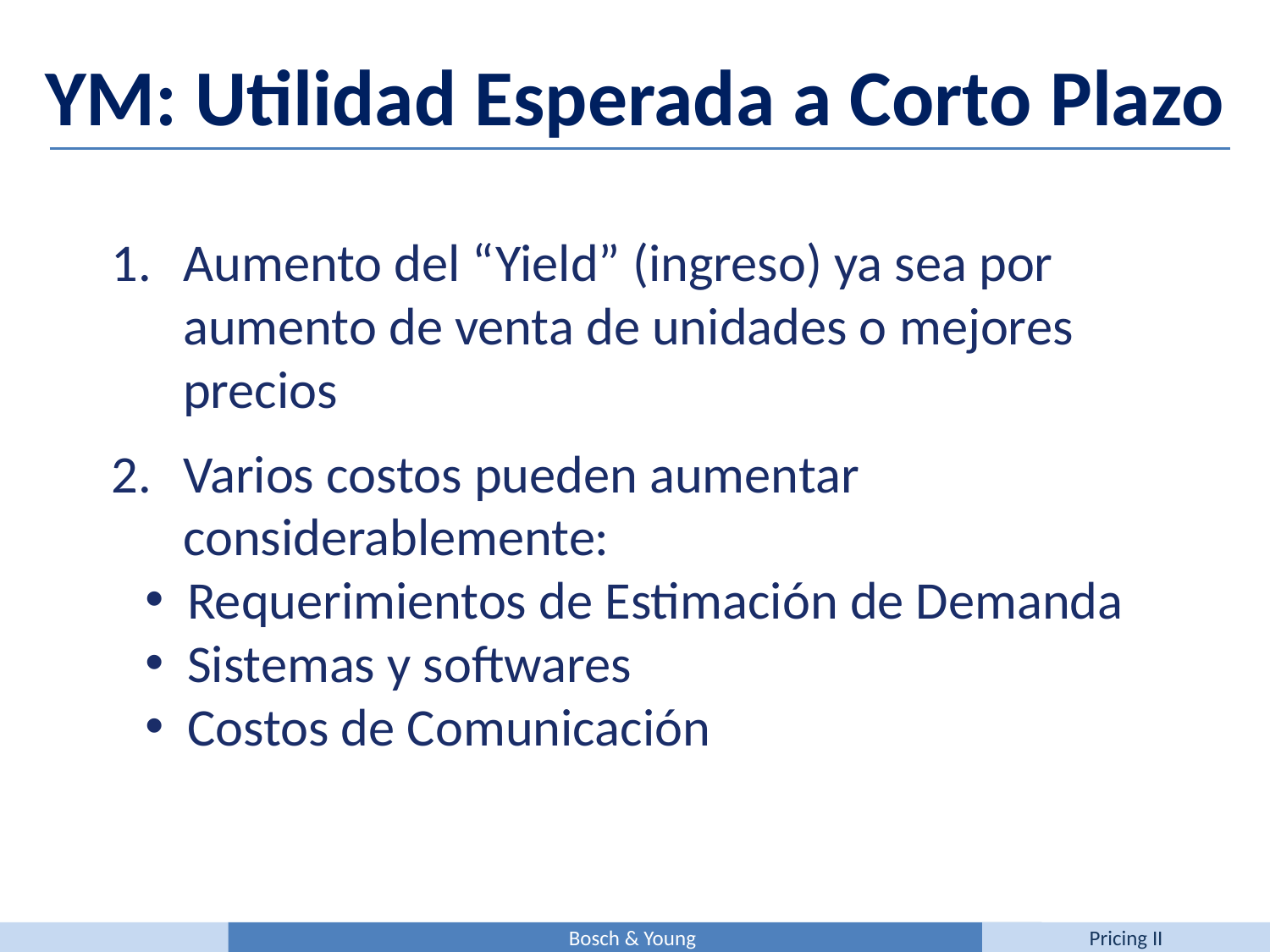

YM: Utilidad Esperada a Corto Plazo
Aumento del “Yield” (ingreso) ya sea por aumento de venta de unidades o mejores precios

Varios costos pueden aumentar considerablemente:
 Requerimientos de Estimación de Demanda
 Sistemas y softwares
 Costos de Comunicación

Bosch & Young
Pricing II